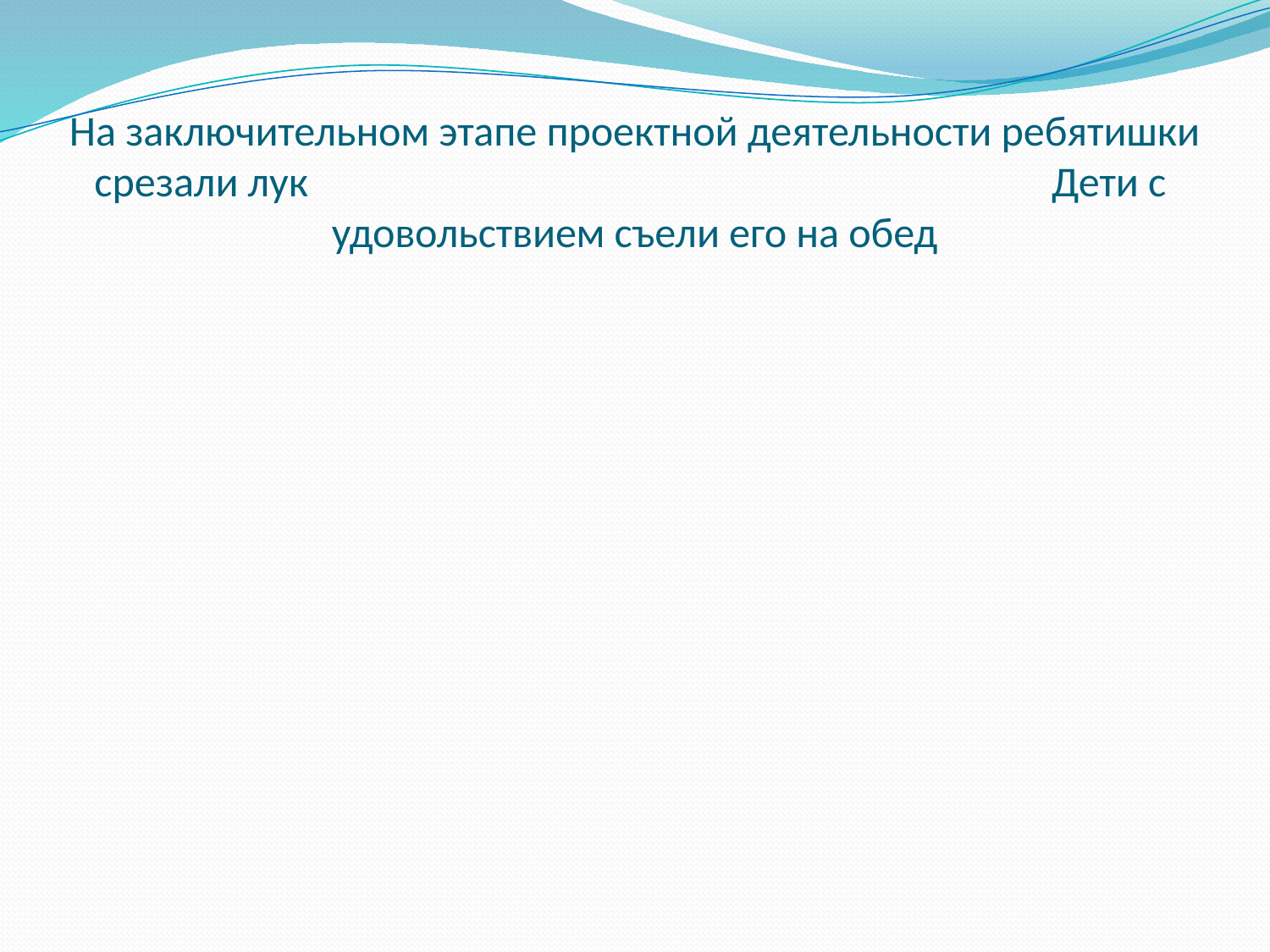

# На заключительном этапе проектной деятельности ребятишки срезали лук                                                                              Дети с  удовольствием съели его на обед